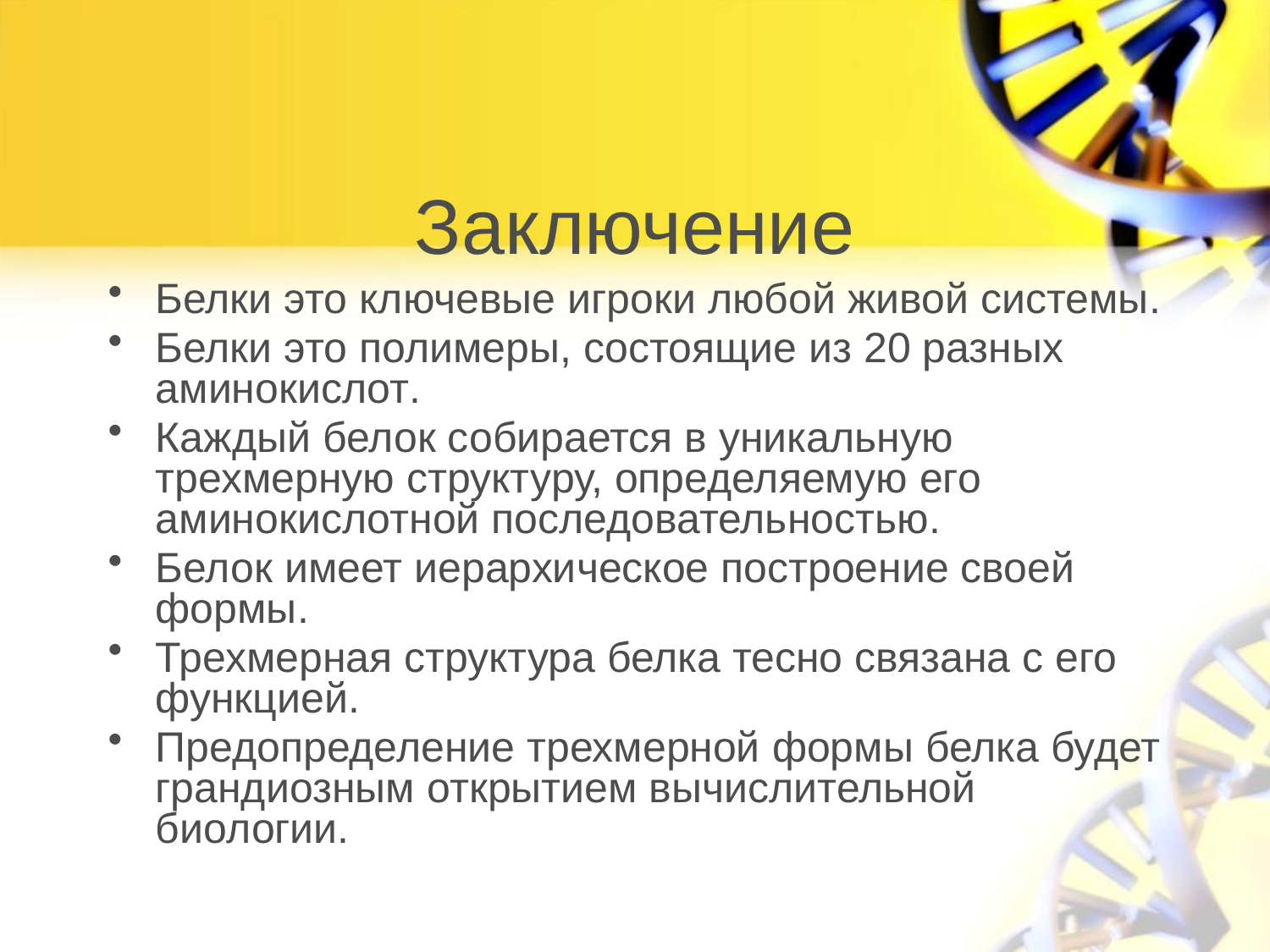

# Заключение
Белки это ключевые игроки любой живой системы.
Белки это полимеры, состоящие из 20 разных аминокислот.
Каждый белок собирается в уникальную трехмерную структуру, определяемую его аминокислотной последовательностью.
Белок имеет иерархическое построение своей формы.
Трехмерная структура белка тесно связана с его функцией.
Предопределение трехмерной формы белка будет грандиозным открытием вычислительной биологии.